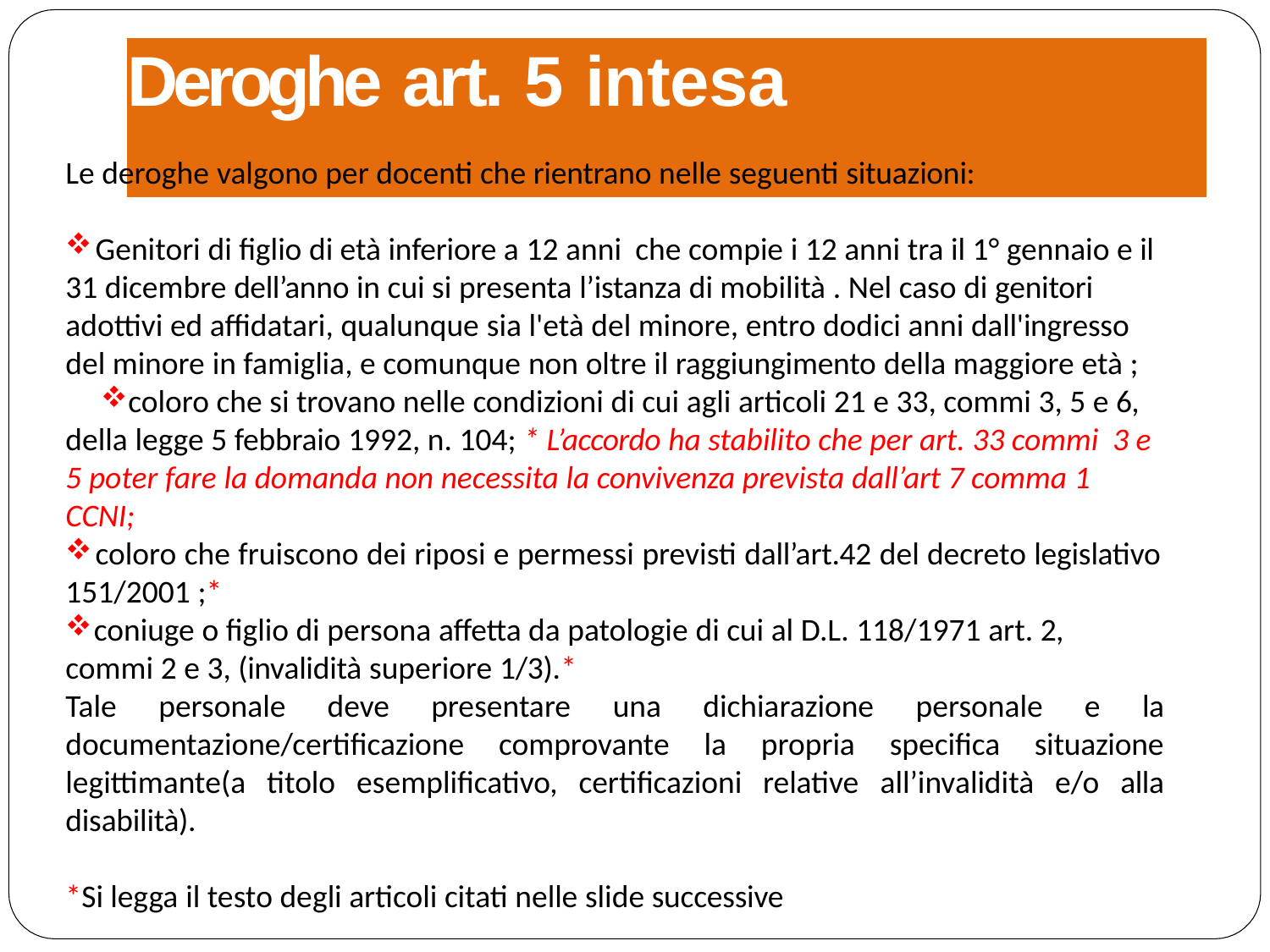

# Deroghe art. 5 intesa
Le deroghe valgono per docenti che rientrano nelle seguenti situazioni:
	Genitori di figlio di età inferiore a 12 anni che compie i 12 anni tra il 1° gennaio e il 31 dicembre dell’anno in cui si presenta l’istanza di mobilità . Nel caso di genitori adottivi ed affidatari, qualunque sia l'età del minore, entro dodici anni dall'ingresso del minore in famiglia, e comunque non oltre il raggiungimento della maggiore età ;
coloro che si trovano nelle condizioni di cui agli articoli 21 e 33, commi 3, 5 e 6, della legge 5 febbraio 1992, n. 104; * L’accordo ha stabilito che per art. 33 commi 3 e 5 poter fare la domanda non necessita la convivenza prevista dall’art 7 comma 1 CCNI;
	coloro che fruiscono dei riposi e permessi previsti dall’art.42 del decreto legislativo 151/2001 ;*
coniuge o figlio di persona affetta da patologie di cui al D.L. 118/1971 art. 2,
commi 2 e 3, (invalidità superiore 1/3).*
Tale   personale   deve   presentare   una   dichiarazione   personale   e   la documentazione/certificazione  comprovante  la  propria  specifica  situazione legittimante(a  titolo  esemplificativo,  certificazioni  relative  all’invalidità  e/o  alla disabilità).
*Si legga il testo degli articoli citati nelle slide successive